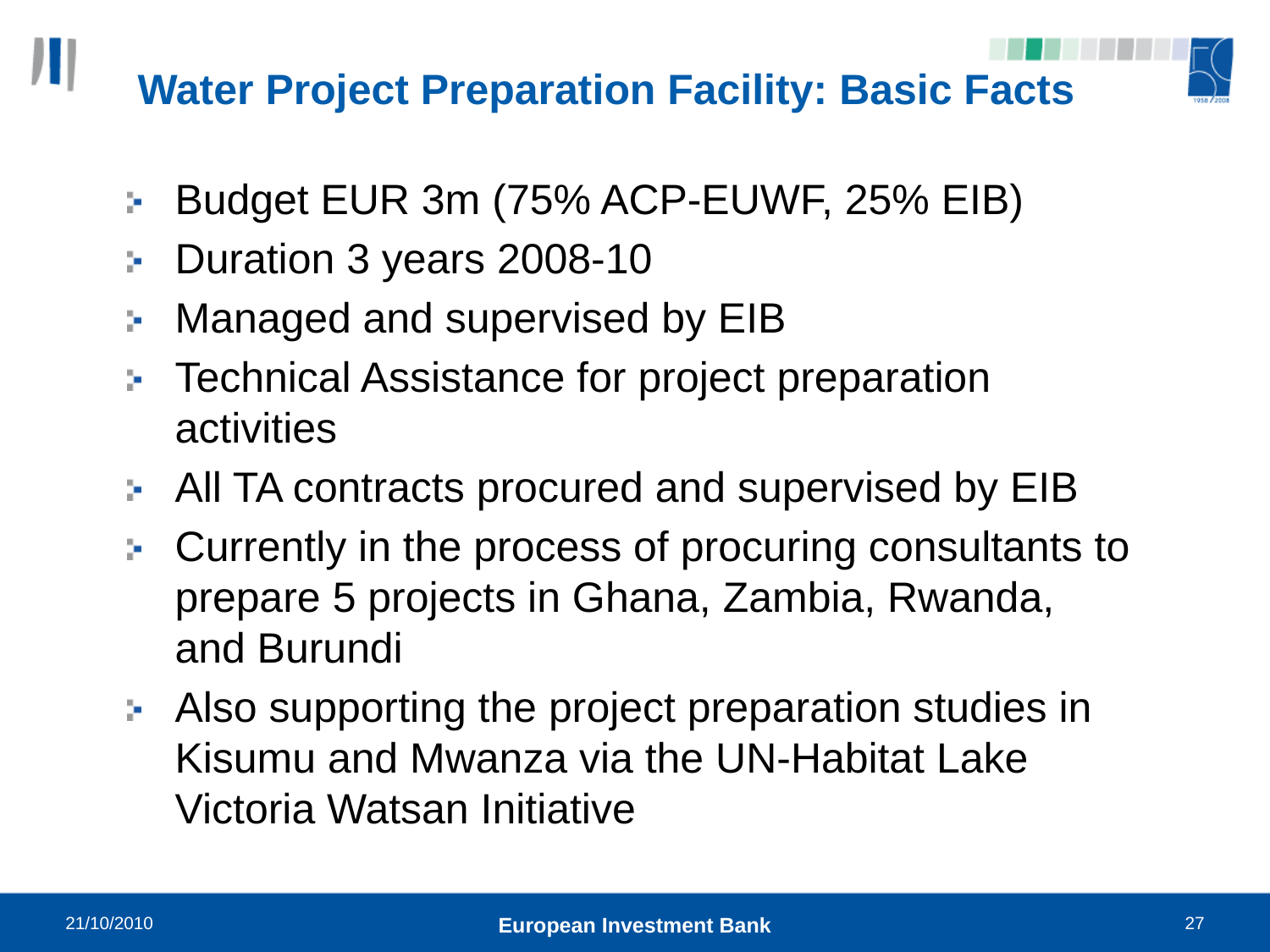

# Water Project Preparation Facility: Basic Facts
Budget EUR 3m (75% ACP-EUWF, 25% EIB)
Duration 3 years 2008-10
Managed and supervised by EIB
Technical Assistance for project preparation activities
All TA contracts procured and supervised by EIB
Currently in the process of procuring consultants to prepare 5 projects in Ghana, Zambia, Rwanda, and Burundi
Also supporting the project preparation studies in Kisumu and Mwanza via the UN-Habitat Lake Victoria Watsan Initiative

21/10/2010
European Investment Bank
27